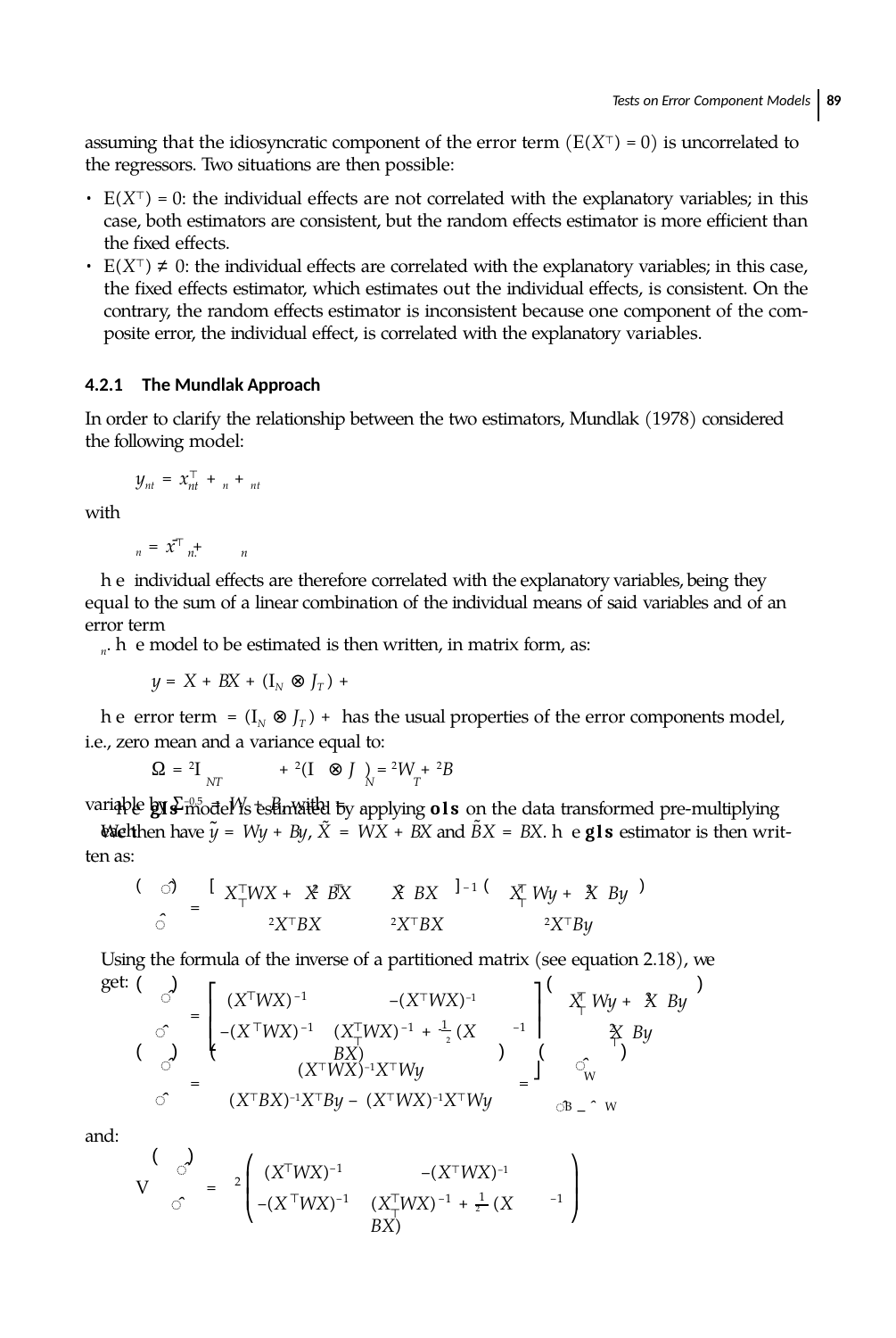

Tests on Error Component Models  89

assuming that the idiosyncratic component of the error term (E(X⊤) = 0) is uncorrelated to the regressors. Two situations are then possible:
E(X⊤) = 0: the individual effects are not correlated with the explanatory variables; in this case, both estimators are consistent, but the random effects estimator is more eﬃcient than the ﬁxed effects.
E(X⊤) ≠ 0: the individual effects are correlated with the explanatory variables; in this case, the ﬁxed effects estimator, which estimates out the individual effects, is consistent. On the contrary, the random effects estimator is inconsistent because one component of the com- posite error, the individual effect, is correlated with the explanatory variables.

4.2.1  The Mundlak Approach
In order to clarify the relationship between the two estimators, Mundlak (1978) considered the following model:

ynt = x⊤  + n + nt
nt
with
n = x̄⊤  +
n.	n
he individual effects are therefore correlated with the explanatory variables, being they equal to the sum of a linear combination of the individual means of said variables and of an error term
n. he model to be estimated is then written, in matrix form, as:
y = X + BX + (IN ⊗ JT ) +
he error term  = (IN ⊗ JT ) +  has the usual properties of the error components model, i.e., zero mean and a variance equal to:
Ω = 2I	+ 2(I ⊗ J ) = 2W + 2B
 NT	  N	T
he gls model is estimated by applying ols on the data transformed pre-multiplying each
variable by Σ–0.5 = W + B, with  =  .

We then have ỹ = Wy + By, X̃ = WX + BX and B̃X = BX. he gls estimator is then writ- ten as:
(	)	[	]–1 (	)
X Wy +  X By
2X⊤By
̂
⊤	2  ⊤	2  ⊤
⊤	2  ⊤

X WX +  X BX	 X BX
=
̂	2X⊤BX	2X⊤BX
Using the formula of the inverse of a partitioned matrix (see equation 2.18), we get:
)
(	)	(
X Wy +  X By
 X By
⎤
⎡
̂
⊤	–1
(X WX)	–(X⊤WX)–1
⊤	2  ⊤

⎥
⎢
=
⎥⎦
⎢
 1
⊤	–1
⊤	–1	⊤
–1
–(X WX)
(X WX)	+	(X BX)
2  ⊤
̂
⎣

2
)
(	)	(
)	(
(X⊤WX)–1X⊤Wy
(X⊤BX)–1X⊤By – (X⊤WX)–1X⊤Wy
̂
̂

W
=
=
̂ – ̂
̂
B	W
and:
(	)
⎛
⎞
̂
⊤
–1
(X WX)
–(X⊤WX)–1

⎜
⎟
2
V
=

⎜
⎟
1
⊤
–1
⊤	–1	⊤
–1
–(X WX)
(X WX)	+	(X BX)
̂
⎝
⎠
2